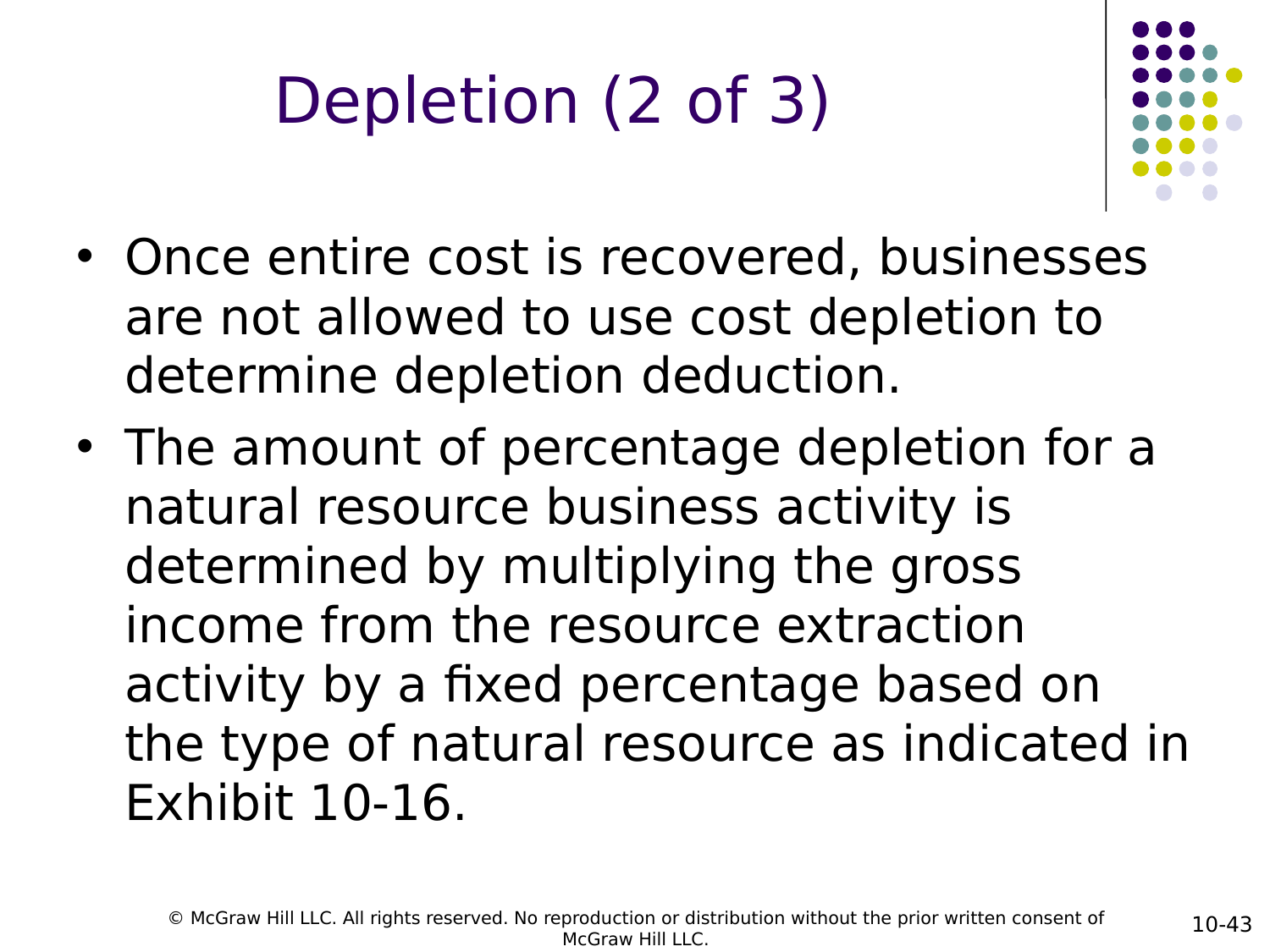

# Depletion (2 of 3)
Once entire cost is recovered, businesses are not allowed to use cost depletion to determine depletion deduction.
The amount of percentage depletion for a natural resource business activity is determined by multiplying the gross income from the resource extraction activity by a fixed percentage based on the type of natural resource as indicated in Exhibit 10-16.
10-43